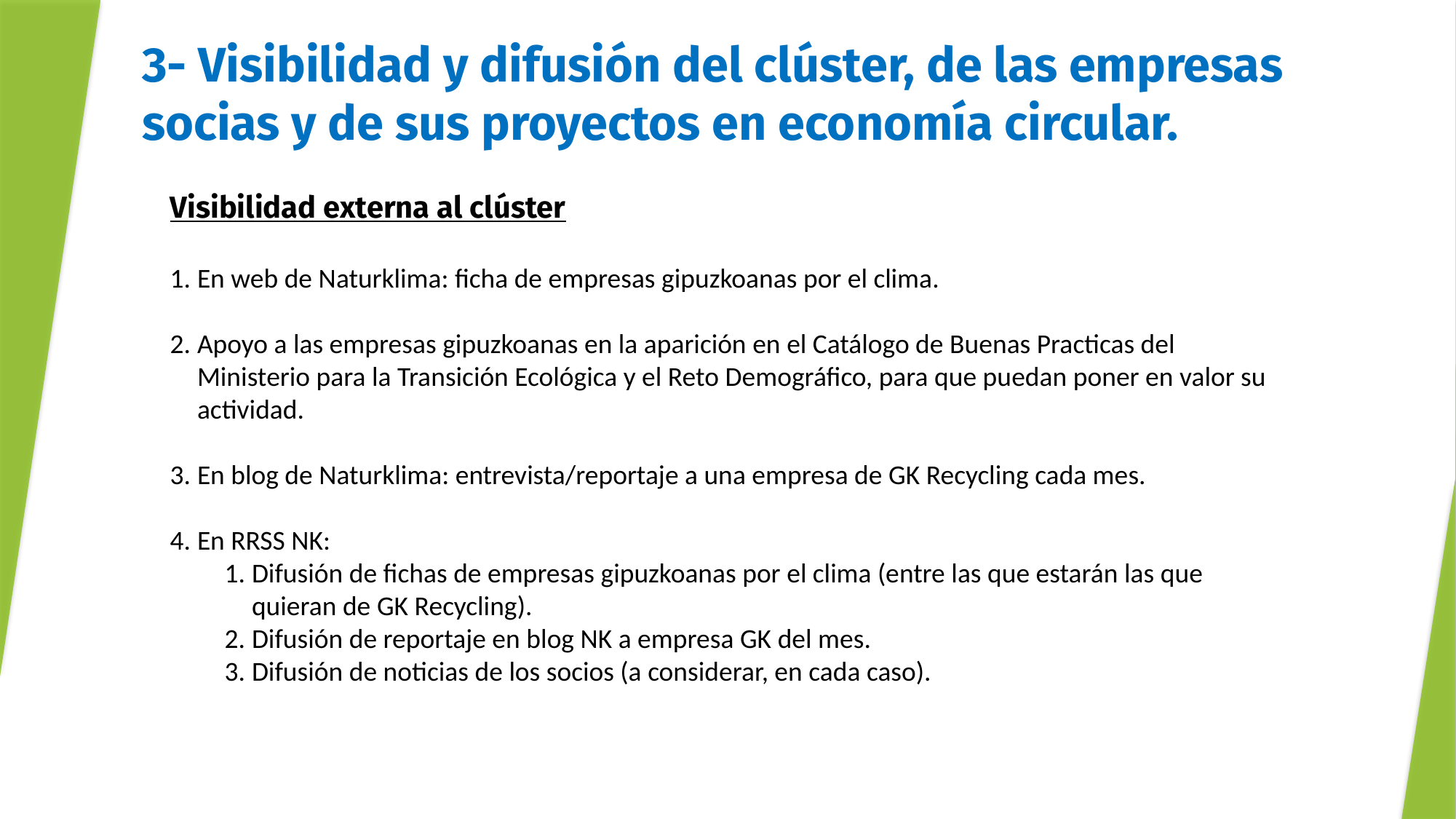

# 3- Visibilidad y difusión del clúster, de las empresas socias y de sus proyectos en economía circular.
Visibilidad externa al clúster

En web de Naturklima: ficha de empresas gipuzkoanas por el clima.
Apoyo a las empresas gipuzkoanas en la aparición en el Catálogo de Buenas Practicas del Ministerio para la Transición Ecológica y el Reto Demográfico, para que puedan poner en valor su actividad.

En blog de Naturklima: entrevista/reportaje a una empresa de GK Recycling cada mes.
En RRSS NK:
Difusión de fichas de empresas gipuzkoanas por el clima (entre las que estarán las que quieran de GK Recycling).
Difusión de reportaje en blog NK a empresa GK del mes.
Difusión de noticias de los socios (a considerar, en cada caso).